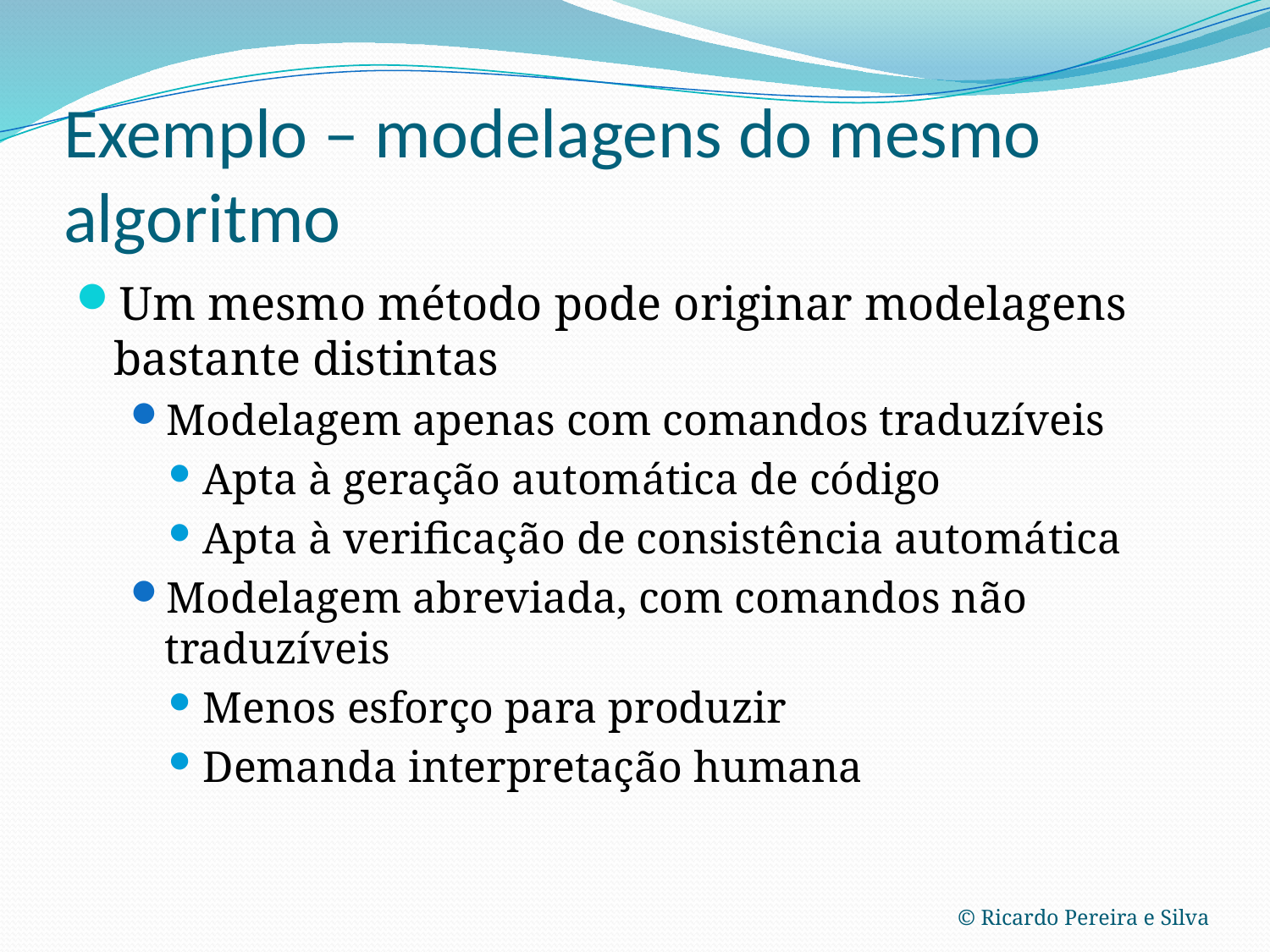

# Exemplo – modelagens do mesmo algoritmo
Um mesmo método pode originar modelagens bastante distintas
Modelagem apenas com comandos traduzíveis
Apta à geração automática de código
Apta à verificação de consistência automática
Modelagem abreviada, com comandos não traduzíveis
Menos esforço para produzir
Demanda interpretação humana
© Ricardo Pereira e Silva